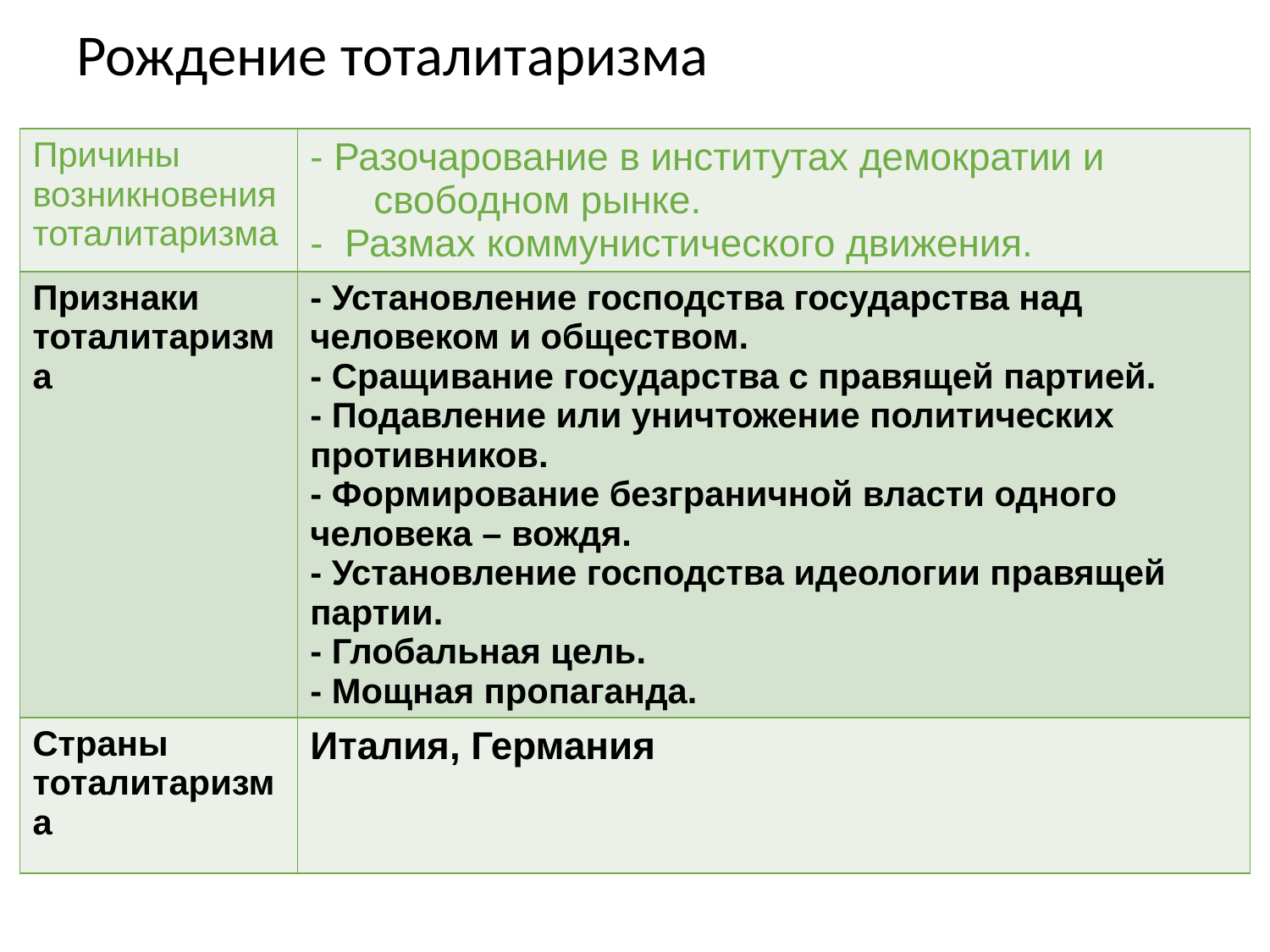

# Рождение тоталитаризма
| Причины возникновения тоталитаризма | - Разочарование в институтах демократии и свободном рынке. - Размах коммунистического движения. |
| --- | --- |
| Признаки тоталитаризма | - Установление господства государства над человеком и обществом. - Сращивание государства с правящей партией. - Подавление или уничтожение политических противников. - Формирование безграничной власти одного человека – вождя. - Установление господства идеологии правящей партии. - Глобальная цель. - Мощная пропаганда. |
| Страны тоталитаризма | Италия, Германия |